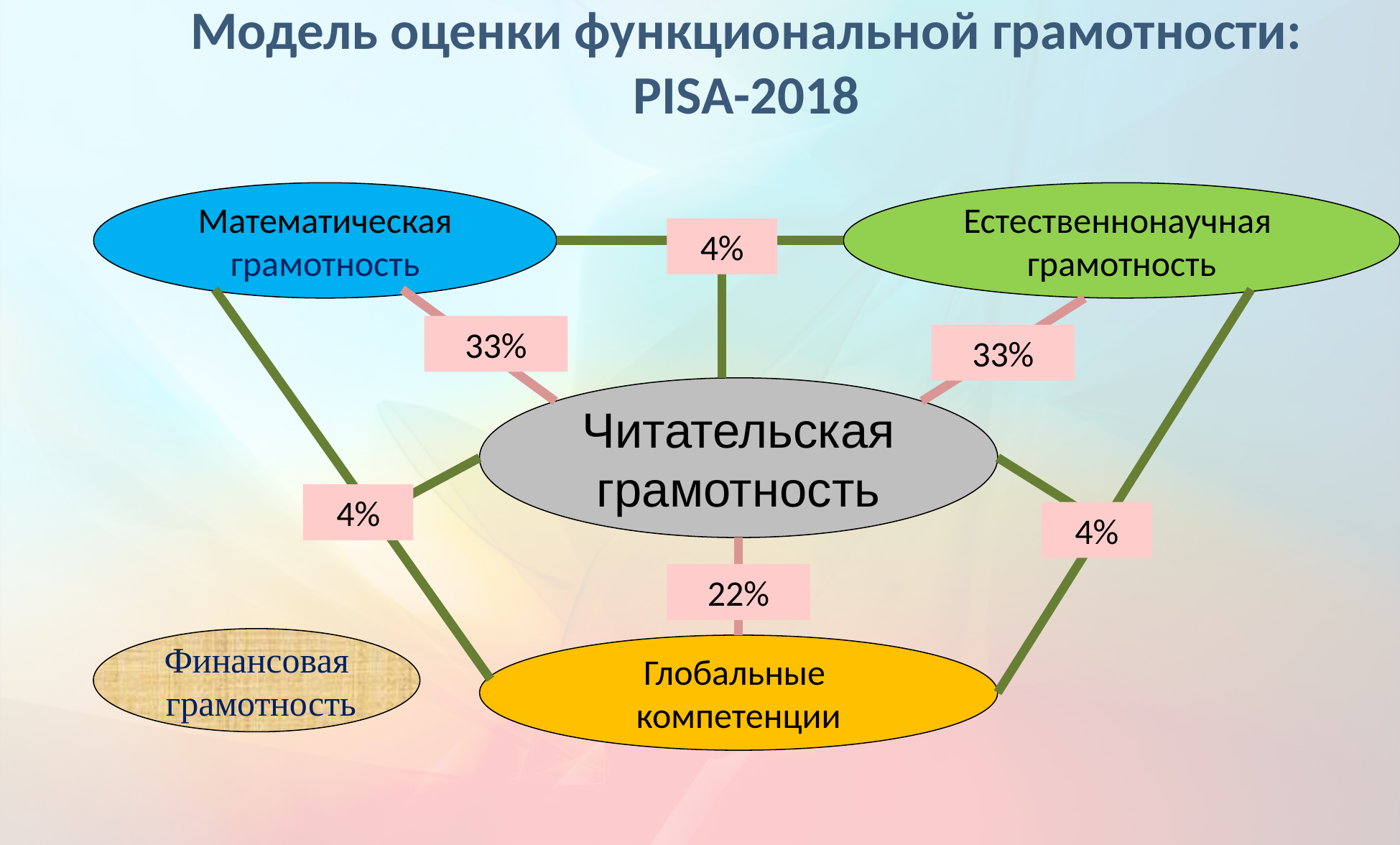

Модель оценки функциональной грамотности:
PISA-2018
Математическая
грамотность
Естественнонаучная
грамотность
4%
33%
33%
Читательская
грамотность
4%
4%
22%
Финансовая
 грамотность
Глобальные
компетенции